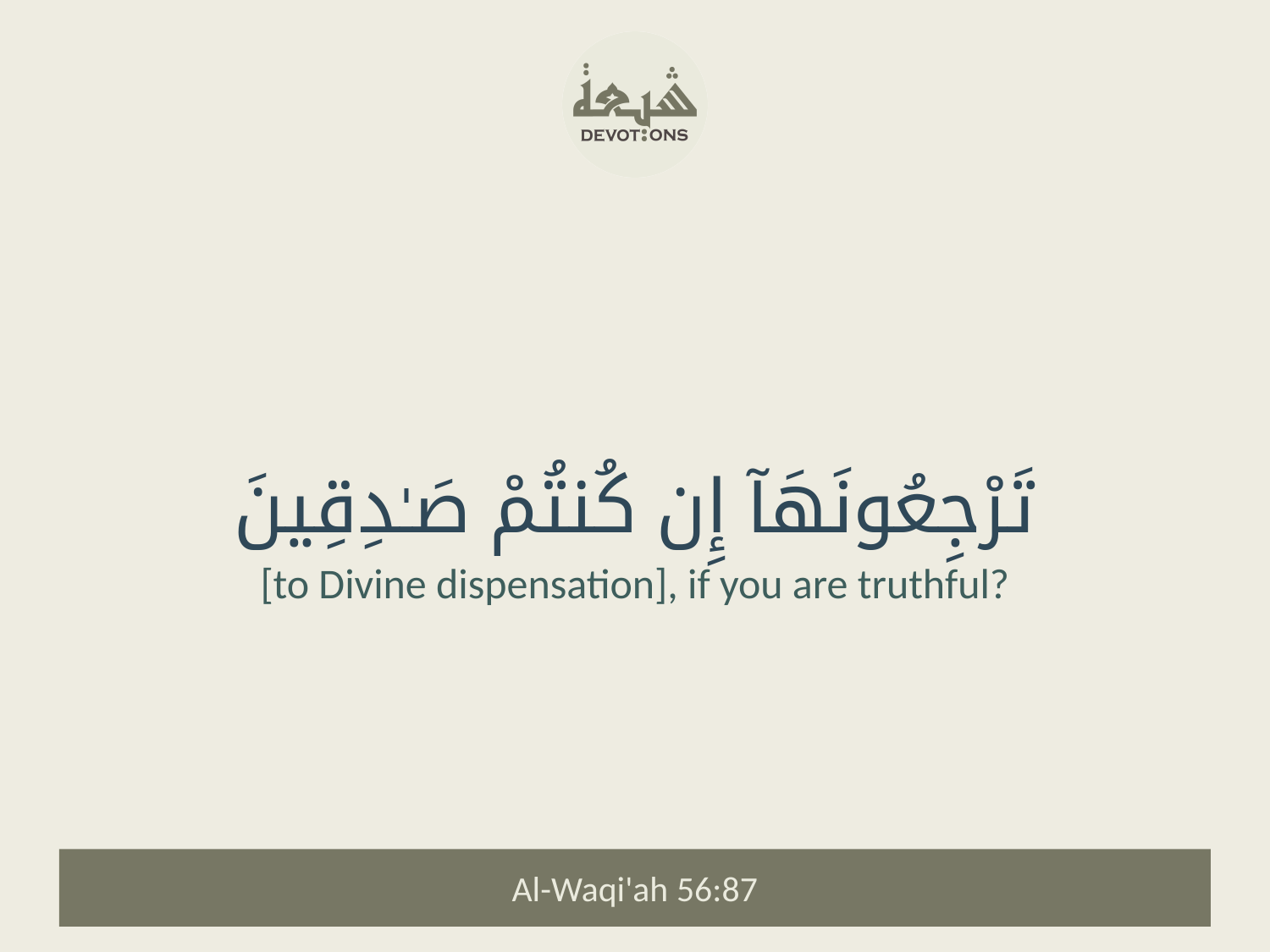

تَرْجِعُونَهَآ إِن كُنتُمْ صَـٰدِقِينَ
[to Divine dispensation], if you are truthful?
Al-Waqi'ah 56:87